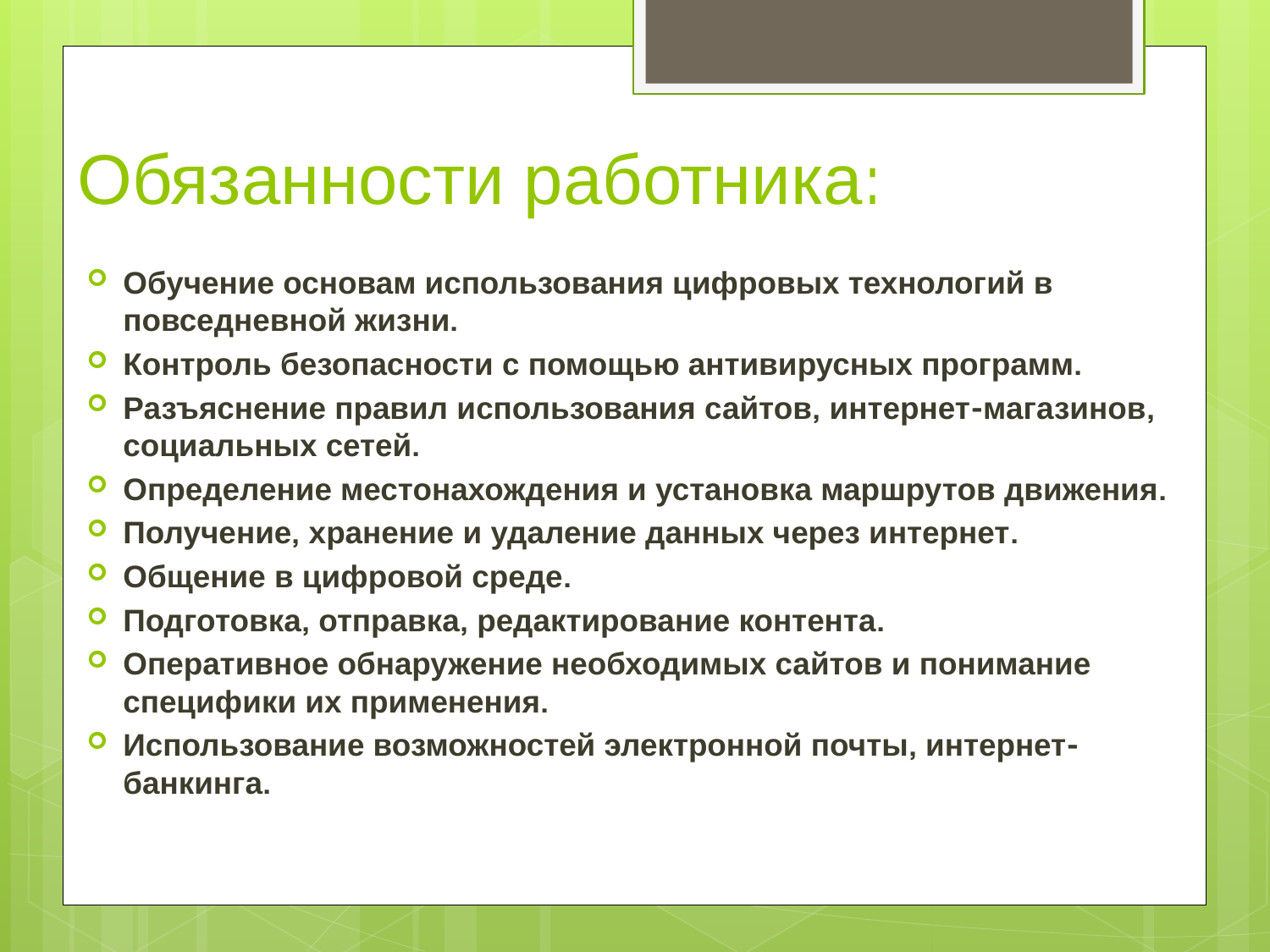

# Обязанности работника:
Обучение основам использования цифровых технологий в повседневной жизни.
Контроль безопасности с помощью антивирусных программ.
Разъяснение правил использования сайтов, интернет-магазинов, социальных сетей.
Определение местонахождения и установка маршрутов движения.
Получение, хранение и удаление данных через интернет.
Общение в цифровой среде.
Подготовка, отправка, редактирование контента.
Оперативное обнаружение необходимых сайтов и понимание специфики их применения.
Использование возможностей электронной почты, интернет-банкинга.